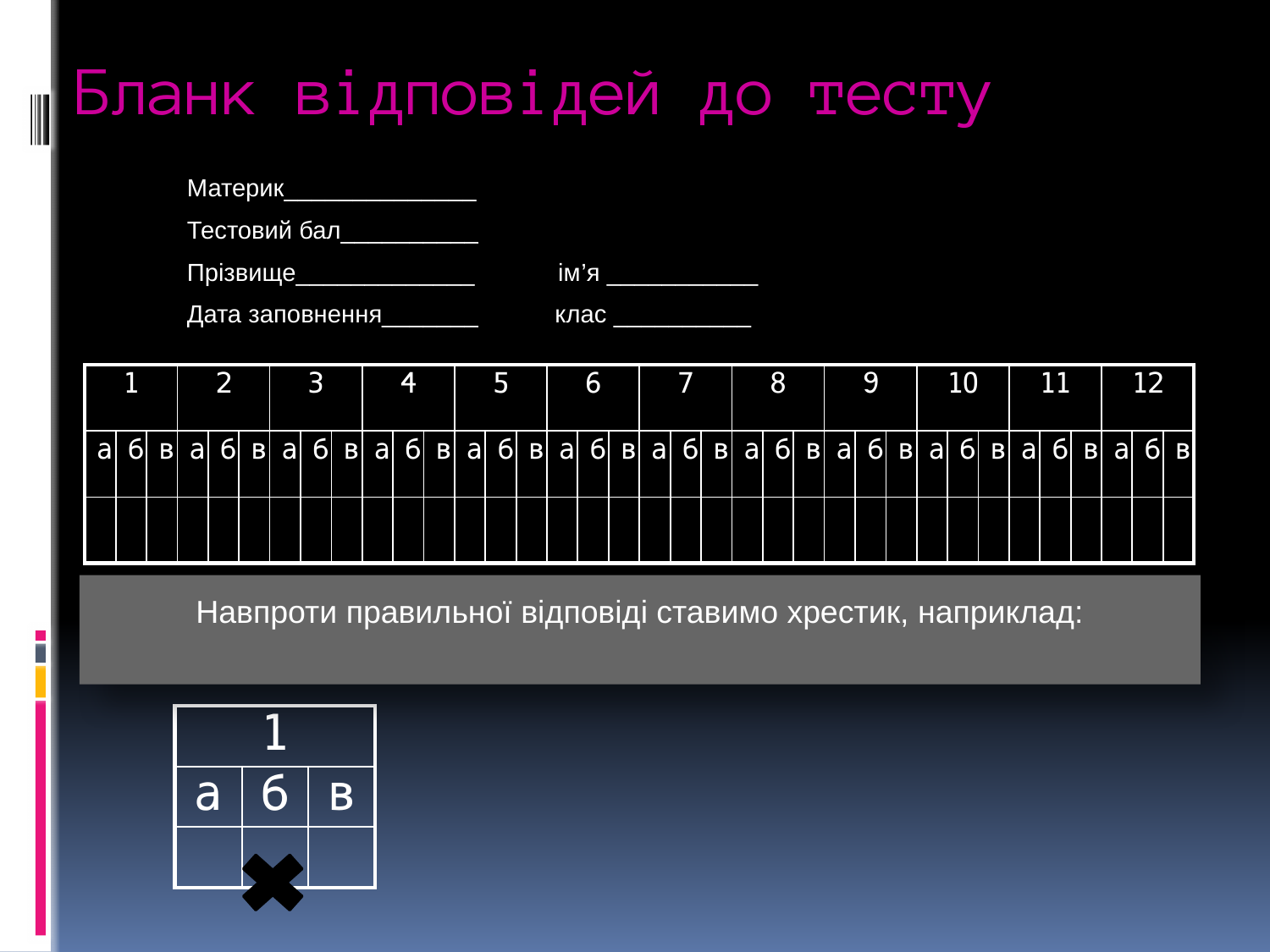

# Бланк відповідей до тесту
Материк______________
Тестовий бал__________
Прізвище_____________            ім’я ___________
Дата заповнення_______           клас __________

| 1 |  |  | 2 |  |  | 3 |  |  | 4 |  |  | 5 |  |  | 6 |  |  | 7 |  |  | 8 |  |  | 9 |  |  | 10 |  |  | 11 |  |  | 12 |  |  |
| --- | --- | --- | --- | --- | --- | --- | --- | --- | --- | --- | --- | --- | --- | --- | --- | --- | --- | --- | --- | --- | --- | --- | --- | --- | --- | --- | --- | --- | --- | --- | --- | --- | --- | --- | --- |
| а | б | в | а | б | в | а | б | в | а | б | в | а | б | в | а | б | в | а | б | в | а | б | в | а | б | в | а | б | в | а | б | в | а | б | в |
|  |  |  |  |  |  |  |  |  |  |  |  |  |  |  |  |  |  |  |  |  |  |  |  |  |  |  |  |  |  |  |  |  |  |  |  |
Навпроти правильної відповіді ставимо хрестик, наприклад:

| 1 |  |  |
| --- | --- | --- |
| а | б | в |
|  |  |  |